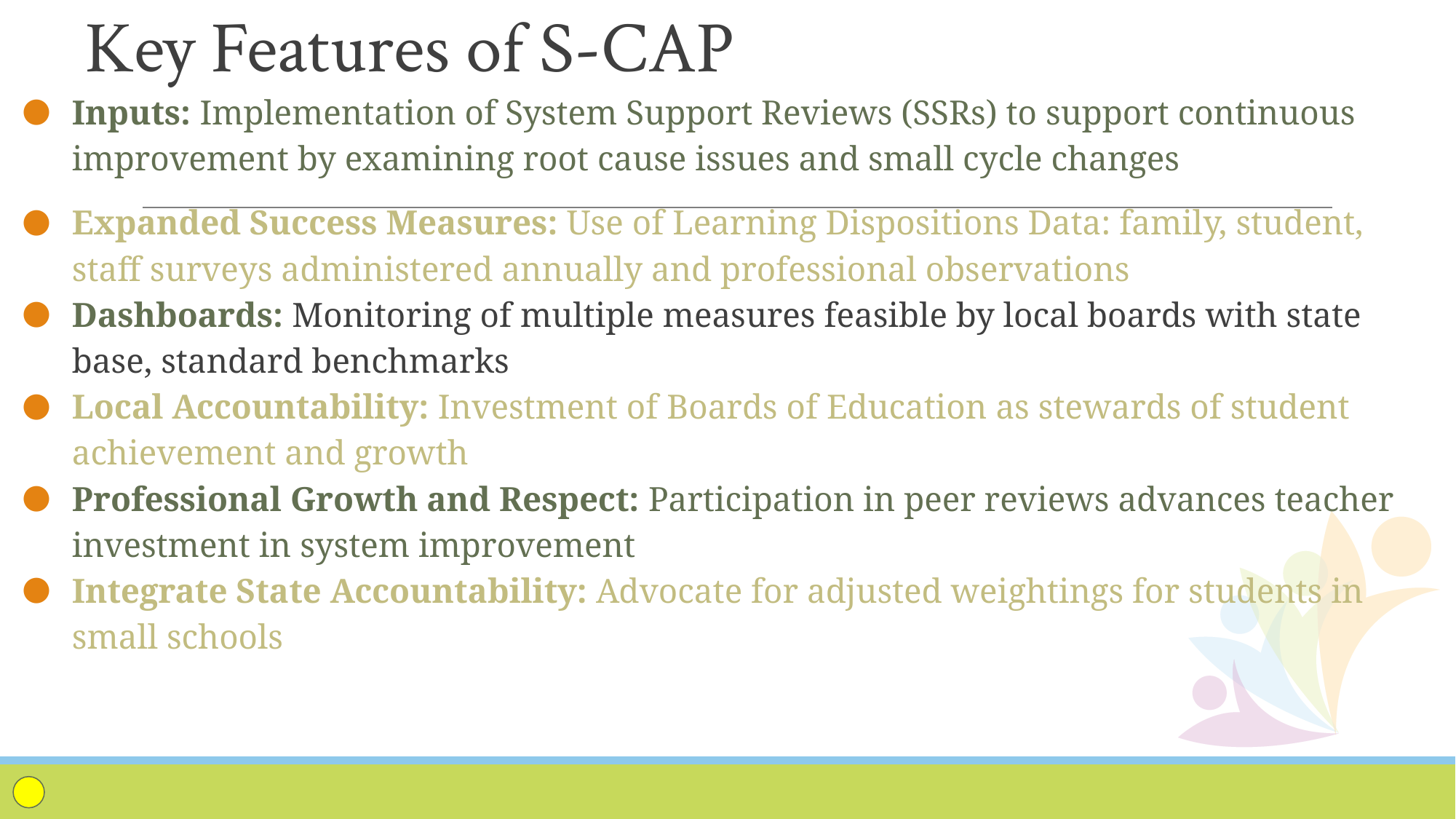

# Key Features of S-CAP
Inputs: Implementation of System Support Reviews (SSRs) to support continuous improvement by examining root cause issues and small cycle changes
Expanded Success Measures: Use of Learning Dispositions Data: family, student, staff surveys administered annually and professional observations
Dashboards: Monitoring of multiple measures feasible by local boards with state base, standard benchmarks
Local Accountability: Investment of Boards of Education as stewards of student achievement and growth
Professional Growth and Respect: Participation in peer reviews advances teacher investment in system improvement
Integrate State Accountability: Advocate for adjusted weightings for students in small schools